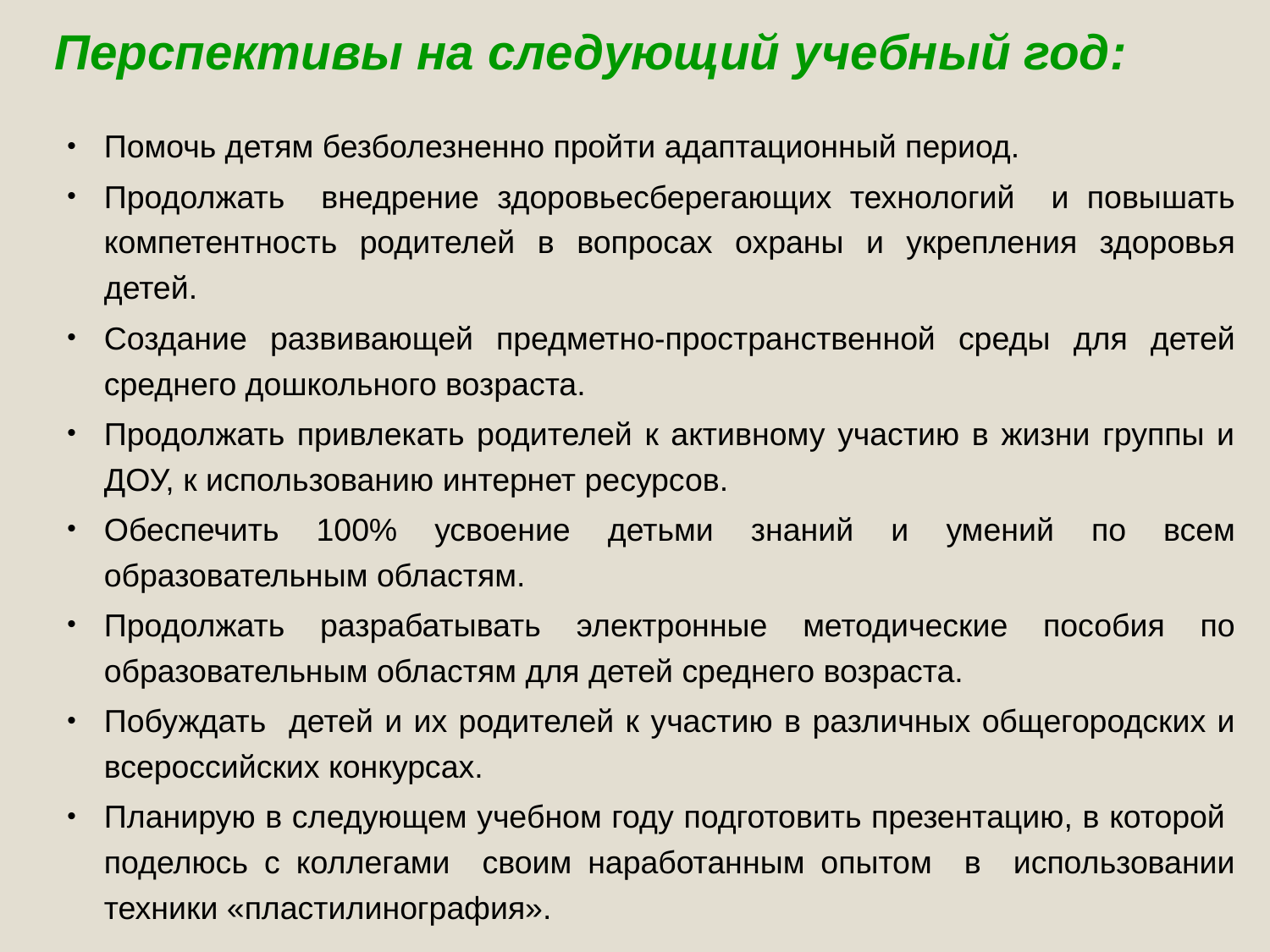

# Перспективы на следующий учебный год:
Помочь детям безболезненно пройти адаптационный период.
Продолжать  внедрение здоровьесберегающих технологий  и повышать компетентность родителей в вопросах охраны и укрепления здоровья детей.
Создание развивающей предметно-пространственной среды для детей среднего дошкольного возраста.
Продолжать привлекать родителей к активному участию в жизни группы и ДОУ, к использованию интернет ресурсов.
Обеспечить 100% усвоение детьми знаний и умений по всем образовательным областям.
Продолжать разрабатывать электронные методические пособия по образовательным областям для детей среднего возраста.
Побуждать  детей и их родителей к участию в различных общегородских и всероссийских конкурсах.
Планирую в следующем учебном году подготовить презентацию, в которой  поделюсь с коллегами  своим наработанным опытом  в  использовании техники «пластилинография».